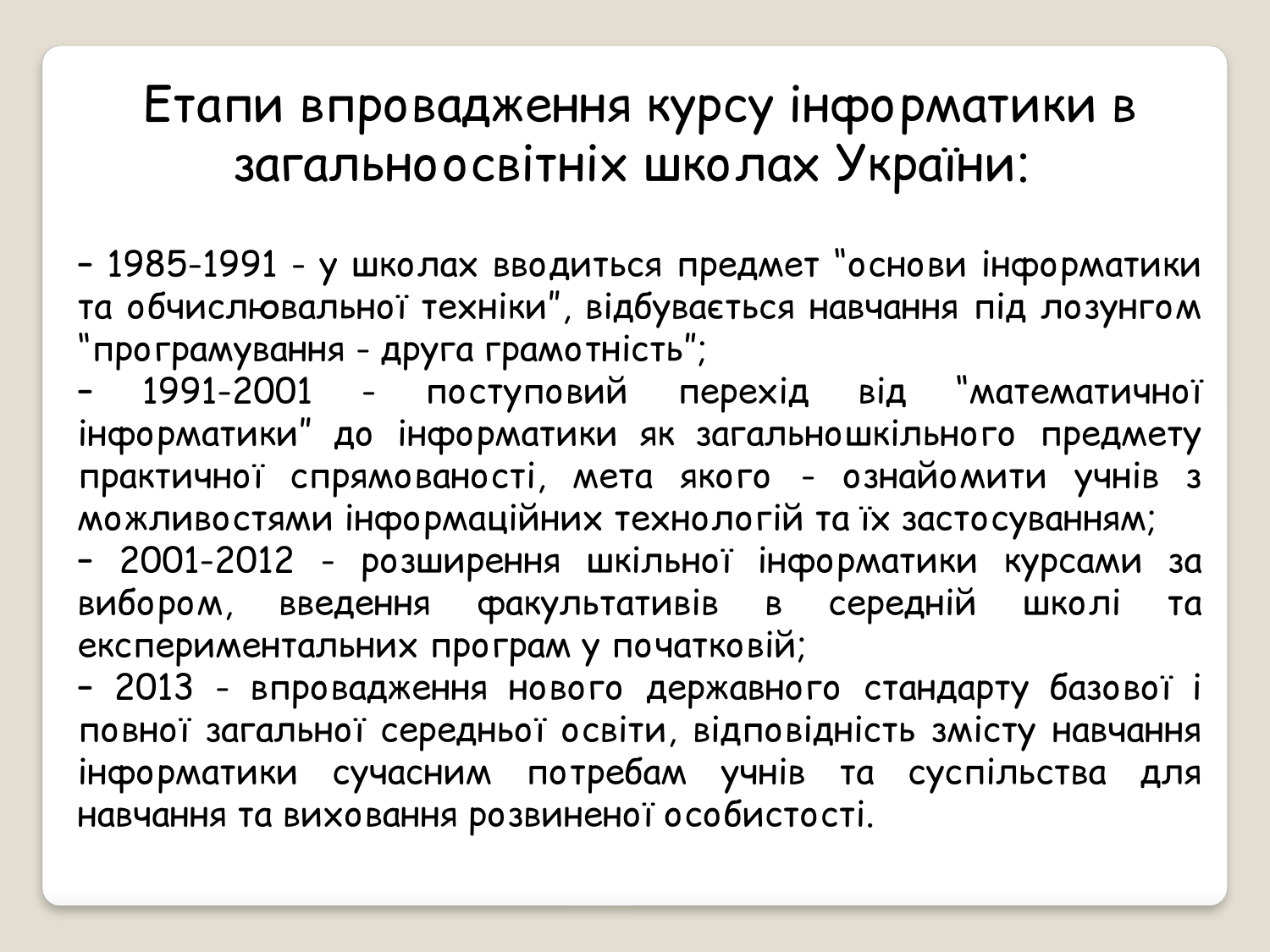

Етапи впровадження курсу інформатики в загальноосвітніх школах України:
– 1985-1991 - у школах вводиться предмет “основи інформатики та обчислювальної техніки”, відбувається навчання під лозунгом “програмування - друга грамотність”;
– 1991-2001 - поступовий перехід від “математичної інформатики” до інформатики як загальношкільного предмету практичної спрямованості, мета якого - ознайомити учнів з можливостями інформаційних технологій та їх застосуванням;
– 2001-2012 - розширення шкільної інформатики курсами за вибором, введення факультативів в середній школі та експериментальних програм у початковій;
– 2013 - впровадження нового державного стандарту базової і повної загальної середньої освіти, відповідність змісту навчання інформатики сучасним потребам учнів та суспільства для навчання та виховання розвиненої особистості.